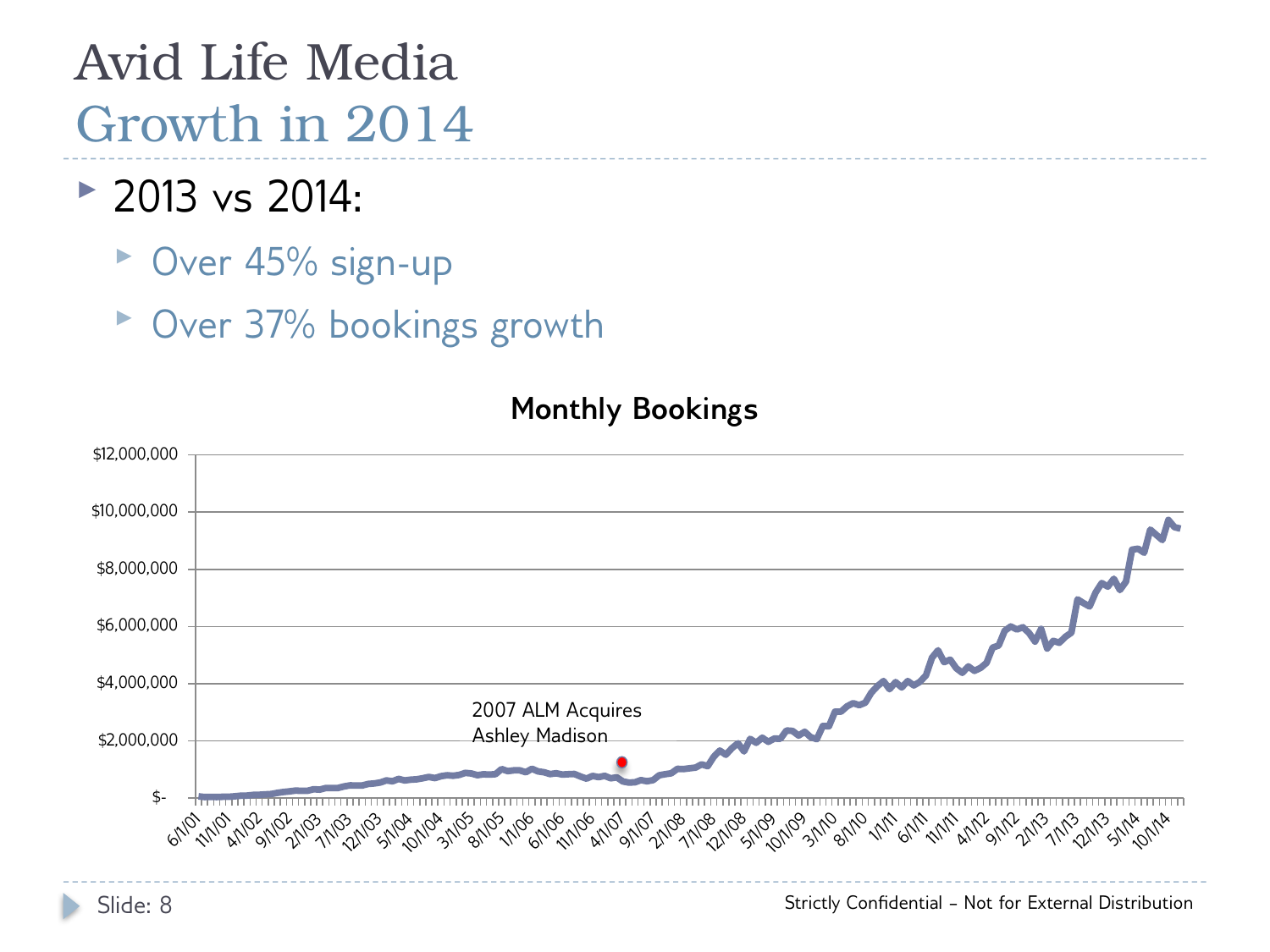

# Avid Life Media Growth in 2014
2013 vs 2014:
Over 45% sign-up
Over 37% bookings growth

### Chart: Monthly Bookings

| Category | Bookings |
|---|---|
| 37043.0 | 62730.62 |
| 37073.0 | 37448.44 |
| 37104.0 | 40648.89 |
| 37135.0 | 38183.11 |
| 37165.0 | 45462.47 |
| 37196.0 | 46492.34 |
| 37226.0 | 63061.12 |
| 37257.0 | 85526.04 |
| 37288.0 | 88114.88 |
| 37316.0 | 111270.46 |
| 37347.0 | 116587.25 |
| 37377.0 | 130415.13 |
| 37408.0 | 142478.31 |
| 37438.0 | 182315.39 |
| 37469.0 | 214613.03 |
| 37500.0 | 235665.5 |
| 37530.0 | 262210.16 |
| 37561.0 | 253928.67 |
| 37591.0 | 257663.43 |
| 37622.0 | 309926.5 |
| 37653.0 | 296050.75 |
| 37681.0 | 351842.44 |
| 37712.0 | 352996.47 |
| 37742.0 | 354097.31 |
| 37773.0 | 408849.66 |
| 37803.0 | 444600.79 |
| 37834.0 | 440998.52 |
| 37865.0 | 441676.73 |
| 37895.0 | 495309.44 |
| 37926.0 | 512539.01 |
| 37956.0 | 545522.72 |
| 37987.0 | 619549.22 |
| 38018.0 | 587370.26 |
| 38047.0 | 672395.03 |
| 38078.0 | 618308.85 |
| 38108.0 | 643721.83 |
| 38139.0 | 658038.08 |
| 38169.0 | 693757.61 |
| 38200.0 | 740812.8199999997 |
| 38231.0 | 700661.56 |
| 38261.0 | 765888.38 |
| 38292.0 | 799602.26 |
| 38322.0 | 782795.58 |
| 38353.0 | 809271.12 |
| 38384.0 | 880997.98 |
| 38412.0 | 862335.88 |
| 38443.0 | 801478.1899999995 |
| 38473.0 | 832216.61 |
| 38504.0 | 822448.45 |
| 38534.0 | 837092.22 |
| 38565.0 | 1016397.4 |
| 38596.0 | 943058.86 |
| 38626.0 | 969935.71 |
| 38657.0 | 970146.36 |
| 38687.0 | 904848.6899999995 |
| 38718.0 | 1026571.97 |
| 38749.0 | 934451.61 |
| 38777.0 | 903631.8 |
| 38808.0 | 839317.83 |
| 38838.0 | 870085.97 |
| 38869.0 | 824379.2799999997 |
| 38899.0 | 835773.0699999997 |
| 38930.0 | 845223.68 |
| 38961.0 | 756031.05 |
| 38991.0 | 681315.89 |
| 39022.0 | 774179.36 |
| 39052.0 | 733232.7699999998 |
| 39083.0 | 778171.73 |
| 39114.0 | 692820.5699999997 |
| 39142.0 | 726112.83 |
| 39173.0 | 582396.45 |
| 39203.0 | 542198.92 |
| 39234.0 | 552368.74 |
| 39264.0 | 629731.9 |
| 39295.0 | 587793.26 |
| 39326.0 | 629269.61 |
| 39356.0 | 797176.51 |
| 39387.0 | 836207.03 |
| 39417.0 | 867087.86 |
| 39448.0 | 1023163.44 |
| 39479.0 | 1015096.09 |
| 39508.0 | 1043015.61 |
| 39539.0 | 1066306.03 |
| 39569.0 | 1180080.14 |
| 39600.0 | 1116550.27 |
| 39630.0 | 1446388.07 |
| 39661.0 | 1662498.27 |
| 39692.0 | 1515250.95 |
| 39722.0 | 1746608.05 |
| 39753.0 | 1917351.26 |
| 39783.0 | 1630590.54 |
| 39814.0 | 2071042.72 |
| 39845.0 | 1932829.15 |
| 39873.0 | 2111925.54 |
| 39904.0 | 1968483.18 |
| 39934.0 | 2081992.03 |
| 39965.0 | 2074686.0 |
| 39995.0 | 2364963.9 |
| 40026.0 | 2350337.79 |
| 40057.0 | 2187201.69 |
| 40087.0 | 2319907.76 |
| 40118.0 | 2129859.97 |
| 40148.0 | 2061266.64 |
| 40179.0 | 2522406.2355 |
| 40210.0 | 2511208.7977 |
| 40238.0 | 3022757.5183 |
| 40269.0 | 3023269.5266 |
| 40299.0 | 3210352.8561 |
| 40330.0 | 3320035.8409 |
| 40360.0 | 3249228.4911 |
| 40391.0 | 3337263.8886 |
| 40422.0 | 3689363.6272 |
| 40452.0 | 3914853.6993 |
| 40483.0 | 4094356.6984 |
| 40513.0 | 3808008.8838 |
| 40544.0 | 4057190.8867 |
| 40575.0 | 3869919.3235 |
| 40603.0 | 4093966.3915 |
| 40634.0 | 3941047.5276 |
| 40664.0 | 4063614.0829 |
| 40695.0 | 4291225.151 |
| 40725.0 | 4910187.5725 |
| 40756.0 | 5168100.4899 |
| 40787.0 | 4754519.0506 |
| 40817.0 | 4841895.4909 |
| 40848.0 | 4542063.7917 |
| 40878.0 | 4380900.0708 |
| 40909.0 | 4604931.0697 |
| 40940.0 | 4449819.3103 |
| 40969.0 | 4551923.3494 |
| 41000.0 | 4727019.7864 |
| 41030.0 | 5260472.6155 |
| 41061.0 | 5336221.5084 |
| 41091.0 | 5852749.0957 |
| 41122.0 | 6000906.129 |
| 41153.0 | 5896515.8918 |
| 41183.0 | 5973424.2831 |
| 41214.0 | 5777135.3101 |
| 41244.0 | 5473342.9201 |
| 41275.0 | 5918165.7125 |
| 41306.0 | 5229878.5144 |
| 41334.0 | 5498225.4584 |
| 41365.0 | 5432453.4339 |
| 41395.0 | 5640582.7471 |
| 41426.0 | 5784239.8623 |
| 41456.0 | 6953154.0397 |
| 41487.0 | 6818733.3244 |
| 41518.0 | 6703340.7857 |
| 41548.0 | 7194336.6562 |
| 41579.0 | 7522308.1828 |
| 41609.0 | 7396207.889 |
| 41640.0 | 7672106.6453 |
| 41671.0 | 7276857.0318 |
| 41699.0 | 7571916.1568 |
| 41730.0 | 8689750.0767 |
| 41760.0 | 8722356.9663 |
| 41791.0 | 8581168.4098 |
| 41821.0 | 9392224.9274 |
| 41852.0 | 9206514.4299 |
| 41883.0 | 9024835.7768 |
| 41913.0 | 9729168.368 |
| 41944.0 | 9476443.8026 |
| 41974.0 | 9424886.7679 |
2007 ALM Acquires
Ashley Madison

8
Strictly Confidential – Not for External Distribution